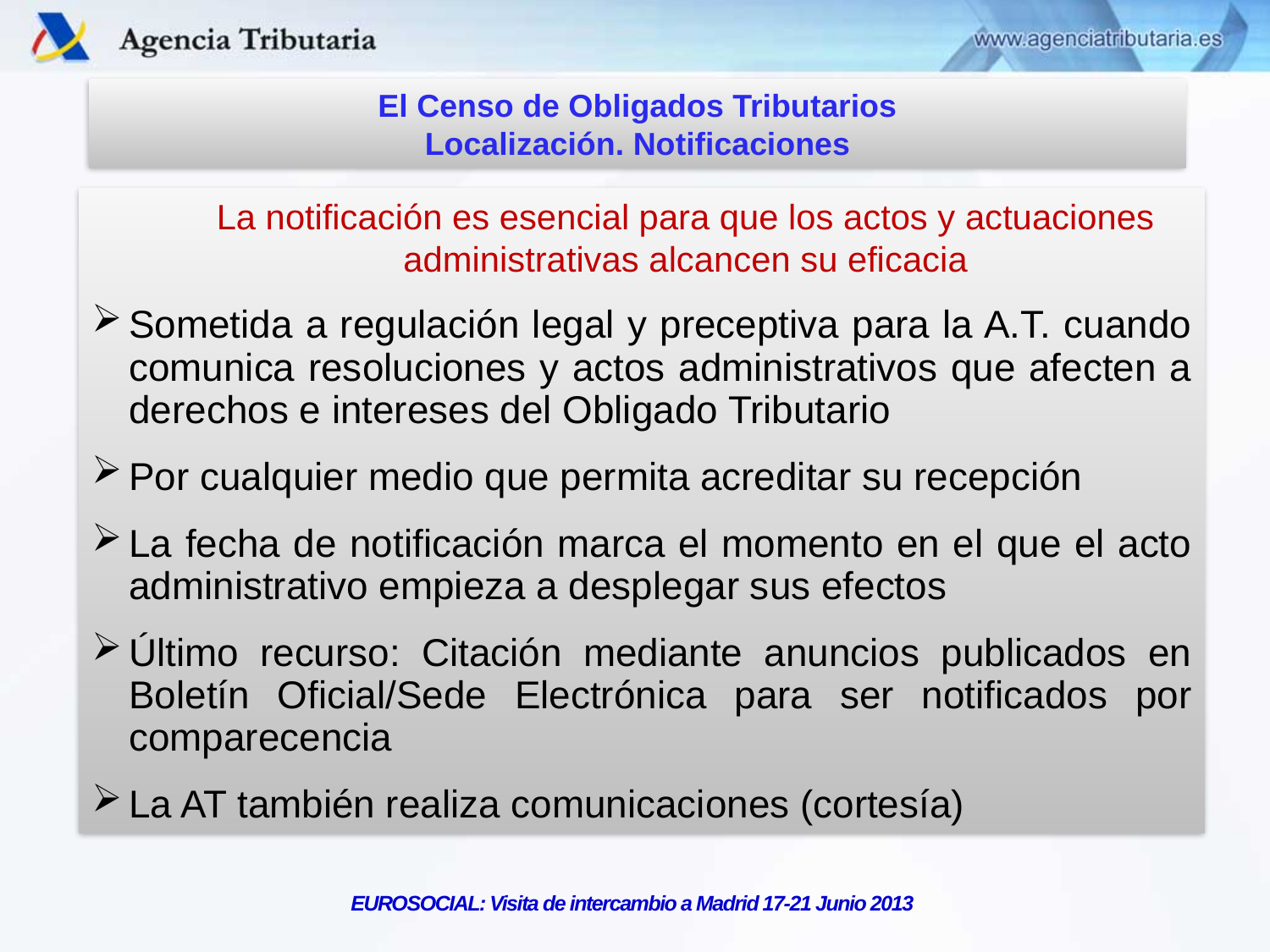

El Censo de Obligados Tributarios
Localización. Notificaciones
	La notificación es esencial para que los actos y actuaciones administrativas alcancen su eficacia
Sometida a regulación legal y preceptiva para la A.T. cuando comunica resoluciones y actos administrativos que afecten a derechos e intereses del Obligado Tributario
Por cualquier medio que permita acreditar su recepción
La fecha de notificación marca el momento en el que el acto administrativo empieza a desplegar sus efectos
Último recurso: Citación mediante anuncios publicados en Boletín Oficial/Sede Electrónica para ser notificados por comparecencia
La AT también realiza comunicaciones (cortesía)

EUROSOCIAL: Visita de intercambio a Madrid 17-21 Junio 2013